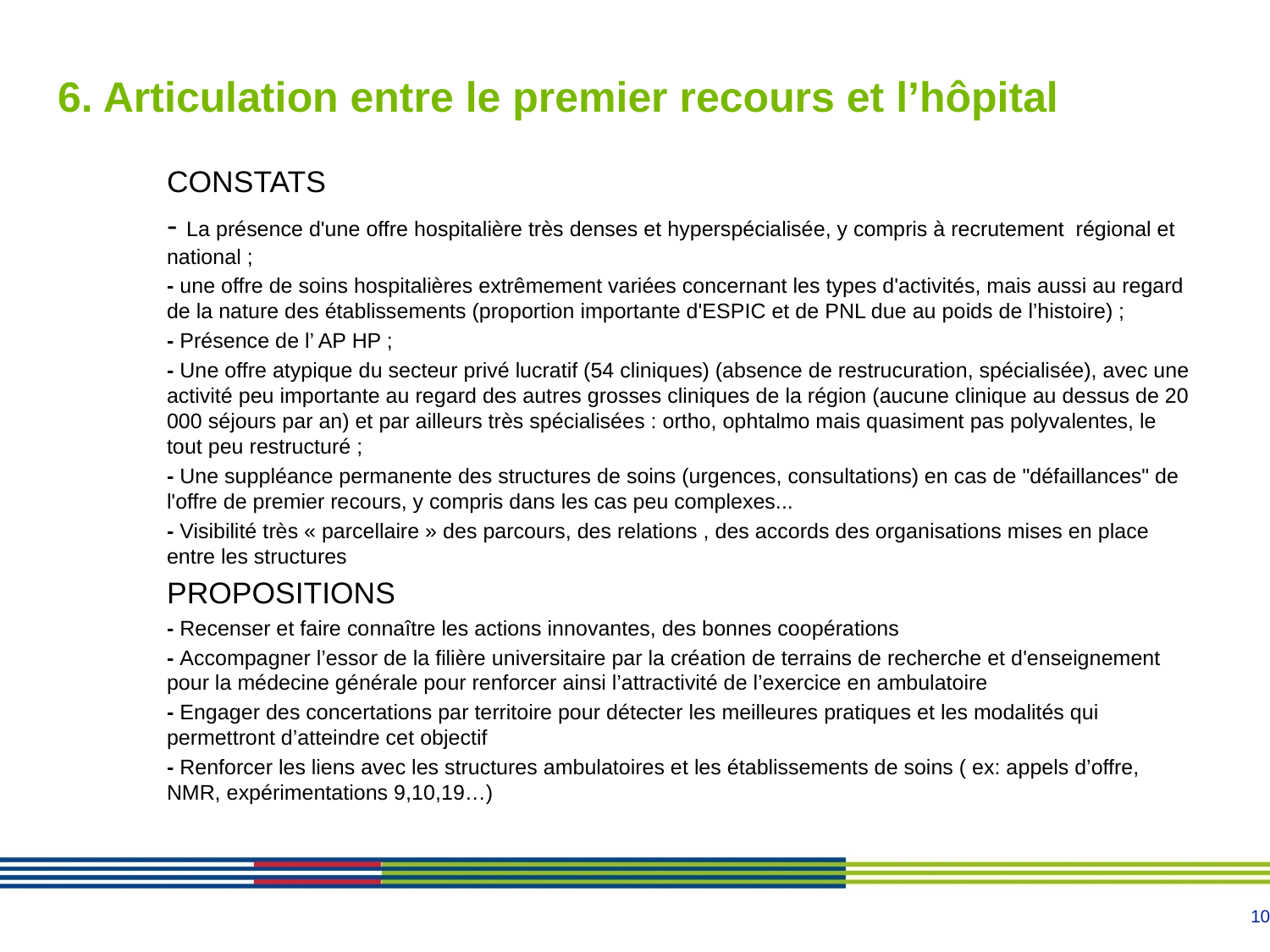

# 6. Articulation entre le premier recours et l’hôpital
	CONSTATS
	- La présence d'une offre hospitalière très denses et hyperspécialisée, y compris à recrutement  régional et national ;
	- une offre de soins hospitalières extrêmement variées concernant les types d'activités, mais aussi au regard de la nature des établissements (proportion importante d'ESPIC et de PNL due au poids de l’histoire) ;
	- Présence de l’ AP HP ;
	- Une offre atypique du secteur privé lucratif (54 cliniques) (absence de restrucuration, spécialisée), avec une activité peu importante au regard des autres grosses cliniques de la région (aucune clinique au dessus de 20 000 séjours par an) et par ailleurs très spécialisées : ortho, ophtalmo mais quasiment pas polyvalentes, le tout peu restructuré ;
	- Une suppléance permanente des structures de soins (urgences, consultations) en cas de "défaillances" de l'offre de premier recours, y compris dans les cas peu complexes...
	- Visibilité très « parcellaire » des parcours, des relations , des accords des organisations mises en place entre les structures
	PROPOSITIONS
	- Recenser et faire connaître les actions innovantes, des bonnes coopérations
 	- Accompagner l’essor de la filière universitaire par la création de terrains de recherche et d'enseignement pour la médecine générale pour renforcer ainsi l’attractivité de l’exercice en ambulatoire
	- Engager des concertations par territoire pour détecter les meilleures pratiques et les modalités qui permettront d’atteindre cet objectif
	- Renforcer les liens avec les structures ambulatoires et les établissements de soins ( ex: appels d’offre, NMR, expérimentations 9,10,19…)